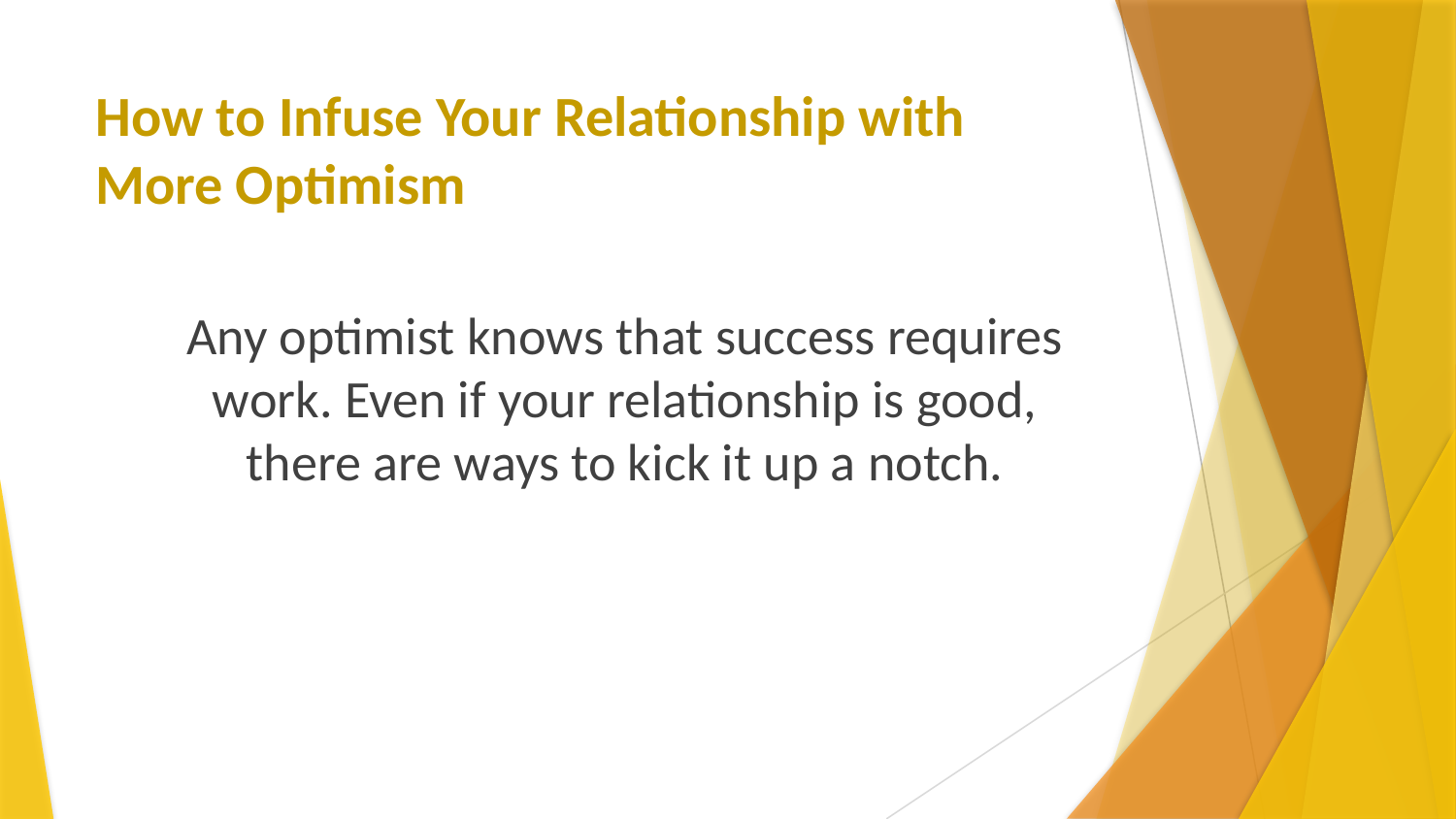

# How to Infuse Your Relationship with More Optimism
Any optimist knows that success requires work. Even if your relationship is good, there are ways to kick it up a notch.